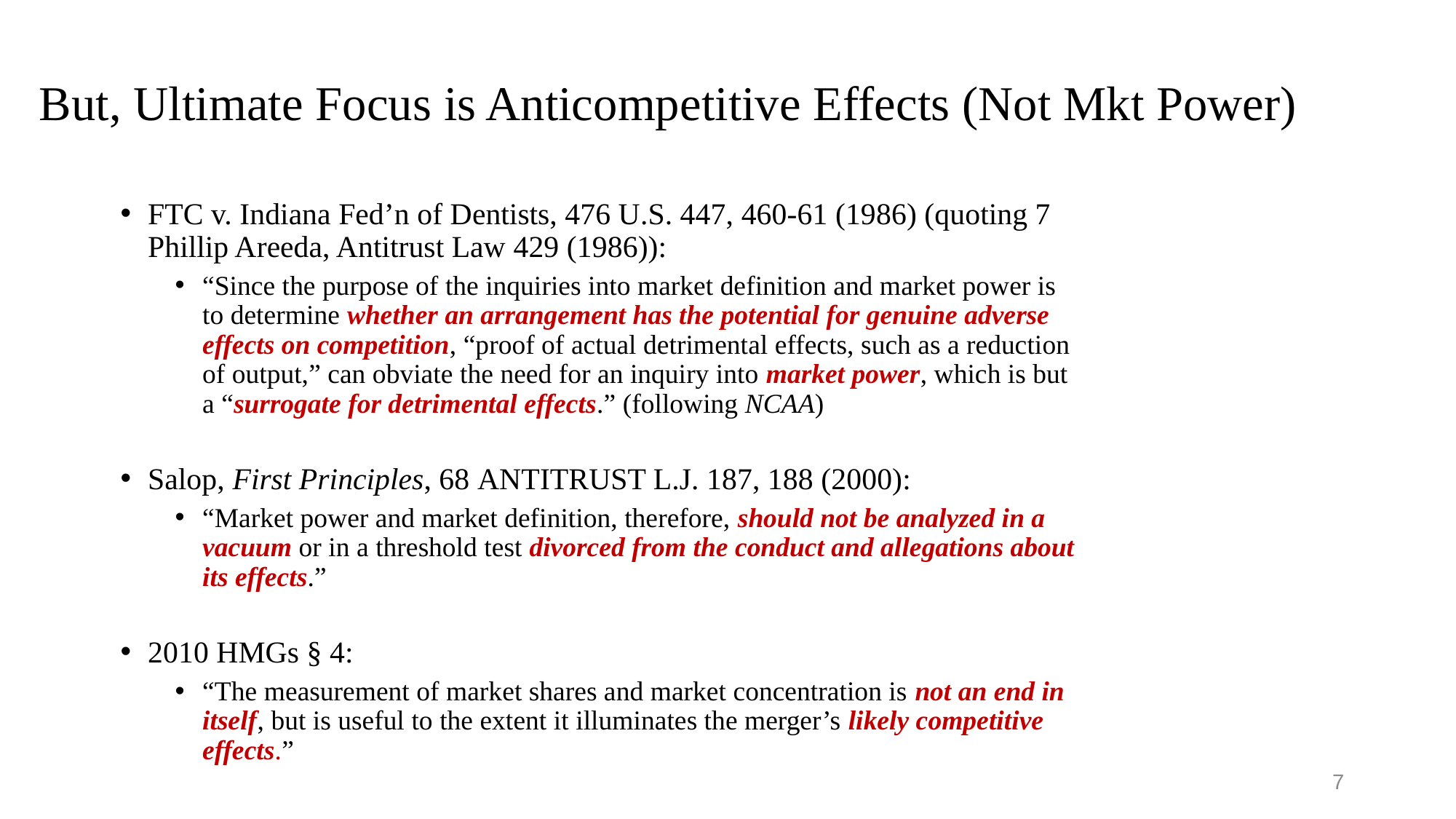

# But, Ultimate Focus is Anticompetitive Effects (Not Mkt Power)
FTC v. Indiana Fed’n of Dentists, 476 U.S. 447, 460-61 (1986) (quoting 7 Phillip Areeda, Antitrust Law 429 (1986)):
“Since the purpose of the inquiries into market definition and market power is to determine whether an arrangement has the potential for genuine adverse effects on competition, “proof of actual detrimental effects, such as a reduction of output,” can obviate the need for an inquiry into market power, which is but a “surrogate for detrimental effects.” (following NCAA)
Salop, First Principles, 68 Antitrust L.J. 187, 188 (2000):
“Market power and market definition, therefore, should not be analyzed in a vacuum or in a threshold test divorced from the conduct and allegations about its effects.”
2010 HMGs § 4:
“The measurement of market shares and market concentration is not an end in itself, but is useful to the extent it illuminates the merger’s likely competitive effects.”
7